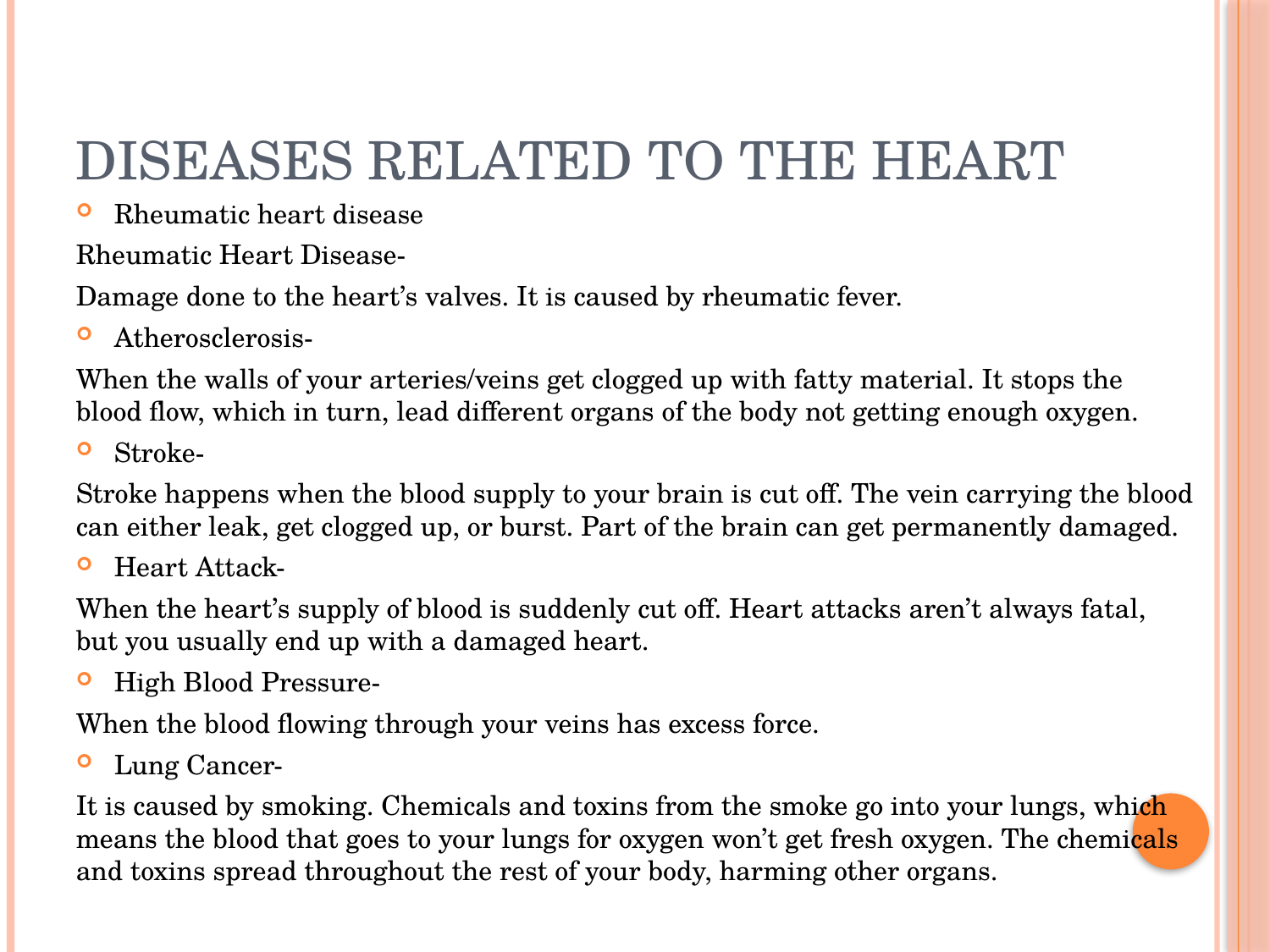

# Diseases Related to the Heart
Rheumatic heart disease
Rheumatic Heart Disease-
Damage done to the heart’s valves. It is caused by rheumatic fever.
Atherosclerosis-
When the walls of your arteries/veins get clogged up with fatty material. It stops the blood flow, which in turn, lead different organs of the body not getting enough oxygen.
Stroke-
Stroke happens when the blood supply to your brain is cut off. The vein carrying the blood can either leak, get clogged up, or burst. Part of the brain can get permanently damaged.
Heart Attack-
When the heart’s supply of blood is suddenly cut off. Heart attacks aren’t always fatal, but you usually end up with a damaged heart.
High Blood Pressure-
When the blood flowing through your veins has excess force.
Lung Cancer-
It is caused by smoking. Chemicals and toxins from the smoke go into your lungs, which means the blood that goes to your lungs for oxygen won’t get fresh oxygen. The chemicals and toxins spread throughout the rest of your body, harming other organs.